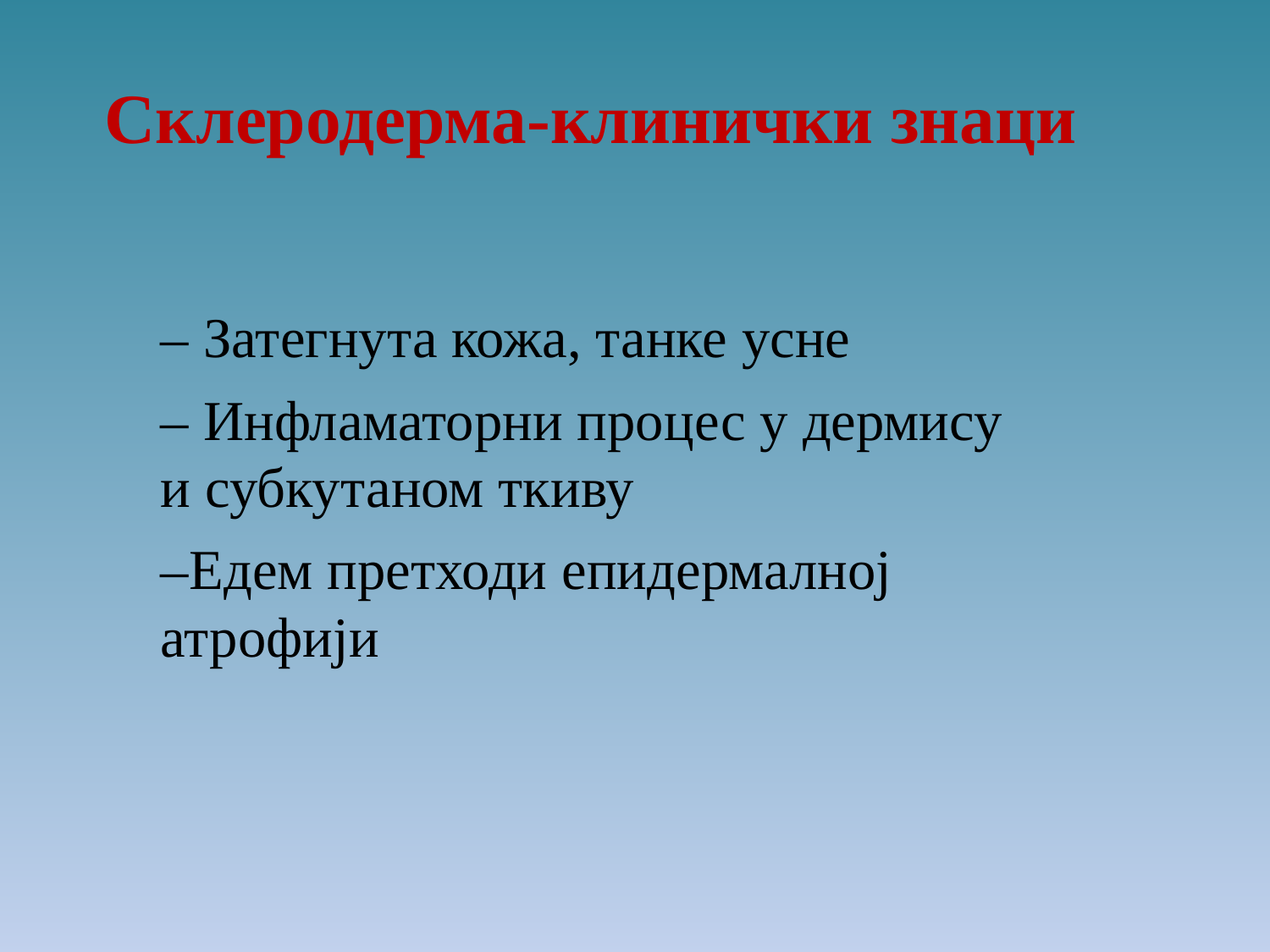

Склеродерма-клинички знаци
– Затегнута кожа, танке усне
– Инфламаторни процес у дермису
и субкутаном ткиву
–Едем претходи епидермалној
атрофији